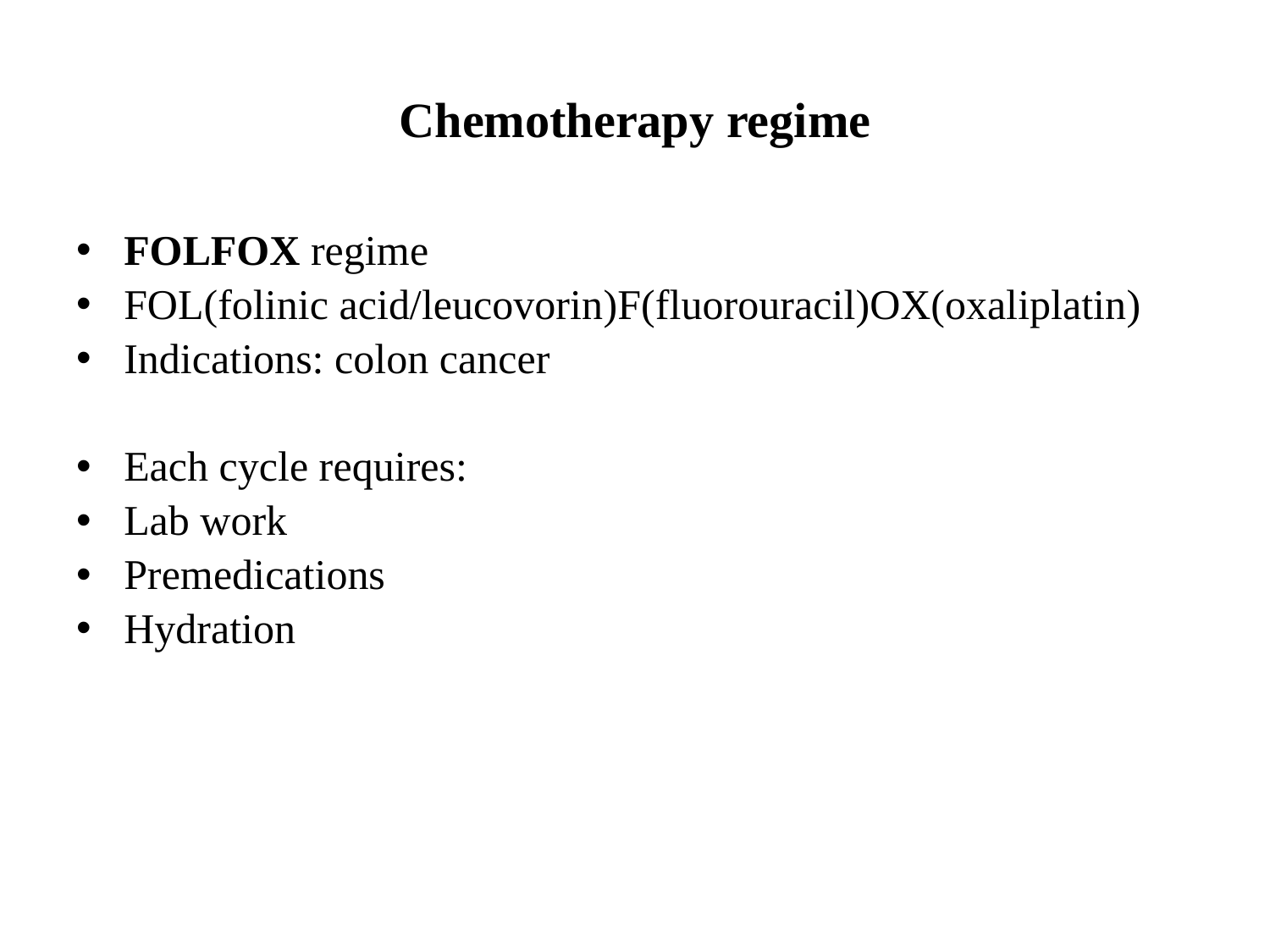

# Chemotherapy regime
FOLFOX regime
FOL(folinic acid/leucovorin)F(fluorouracil)OX(oxaliplatin)
Indications: colon cancer

Each cycle requires:
Lab work
Premedications
Hydration